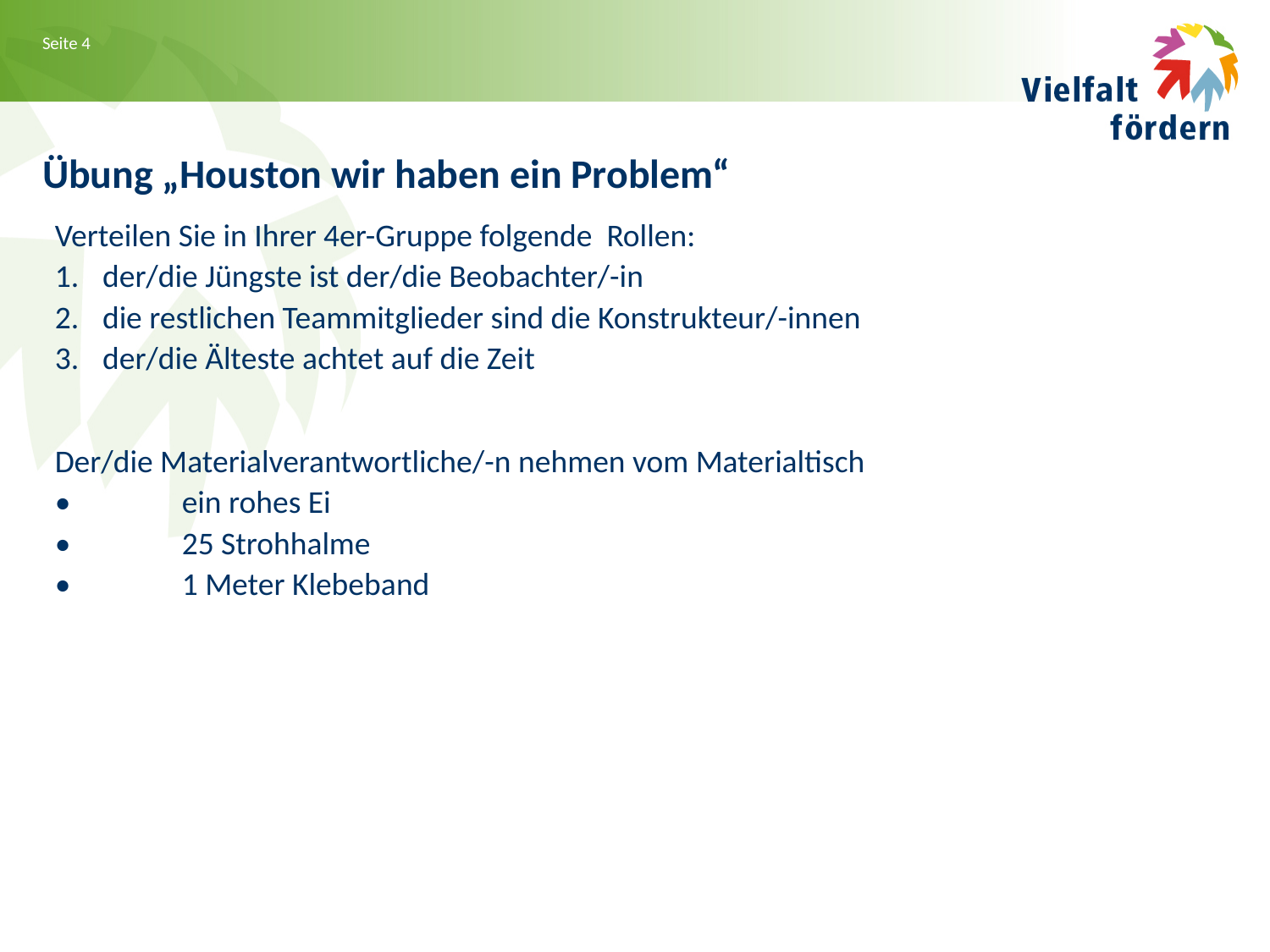

# Übung „Houston wir haben ein Problem“
Verteilen Sie in Ihrer 4er-Gruppe folgende  Rollen:
der/die Jüngste ist der/die Beobachter/-in
die restlichen Teammitglieder sind die Konstrukteur/-innen
der/die Älteste achtet auf die Zeit

Der/die Materialverantwortliche/-n nehmen vom Materialtisch
•	ein rohes Ei
•	25 Strohhalme
•	1 Meter Klebeband